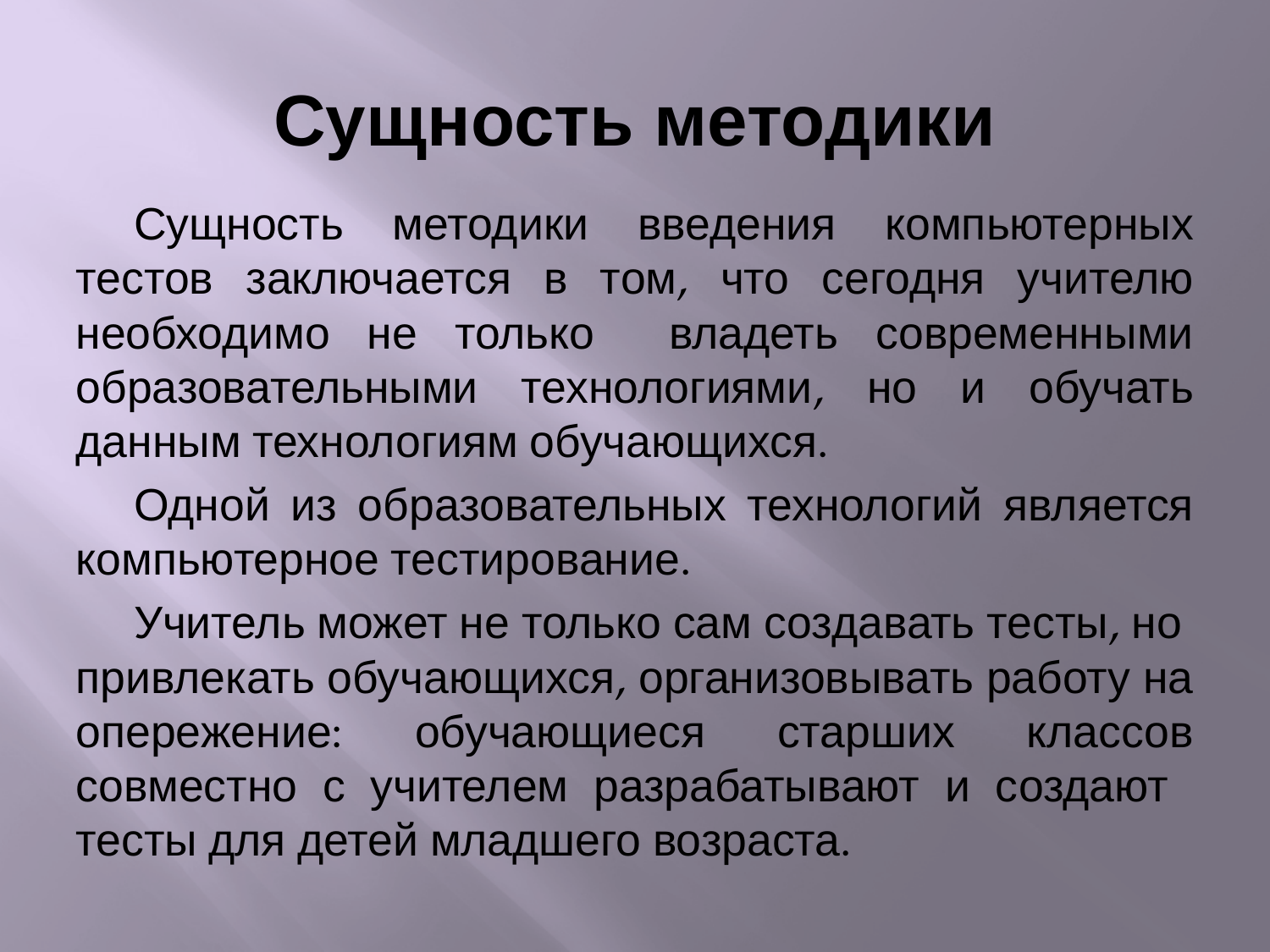

# Сущность методики
Сущность методики введения компьютерных тестов заключается в том, что сегодня учителю необходимо не только  владеть современными образовательными технологиями, но и обучать данным технологиям обучающихся.
Одной из образовательных технологий является компьютерное тестирование.
Учитель может не только сам создавать тесты, но  привлекать обучающихся, организовывать работу на опережение: обучающиеся старших классов совместно с учителем разрабатывают и создают  тесты для детей младшего возраста.